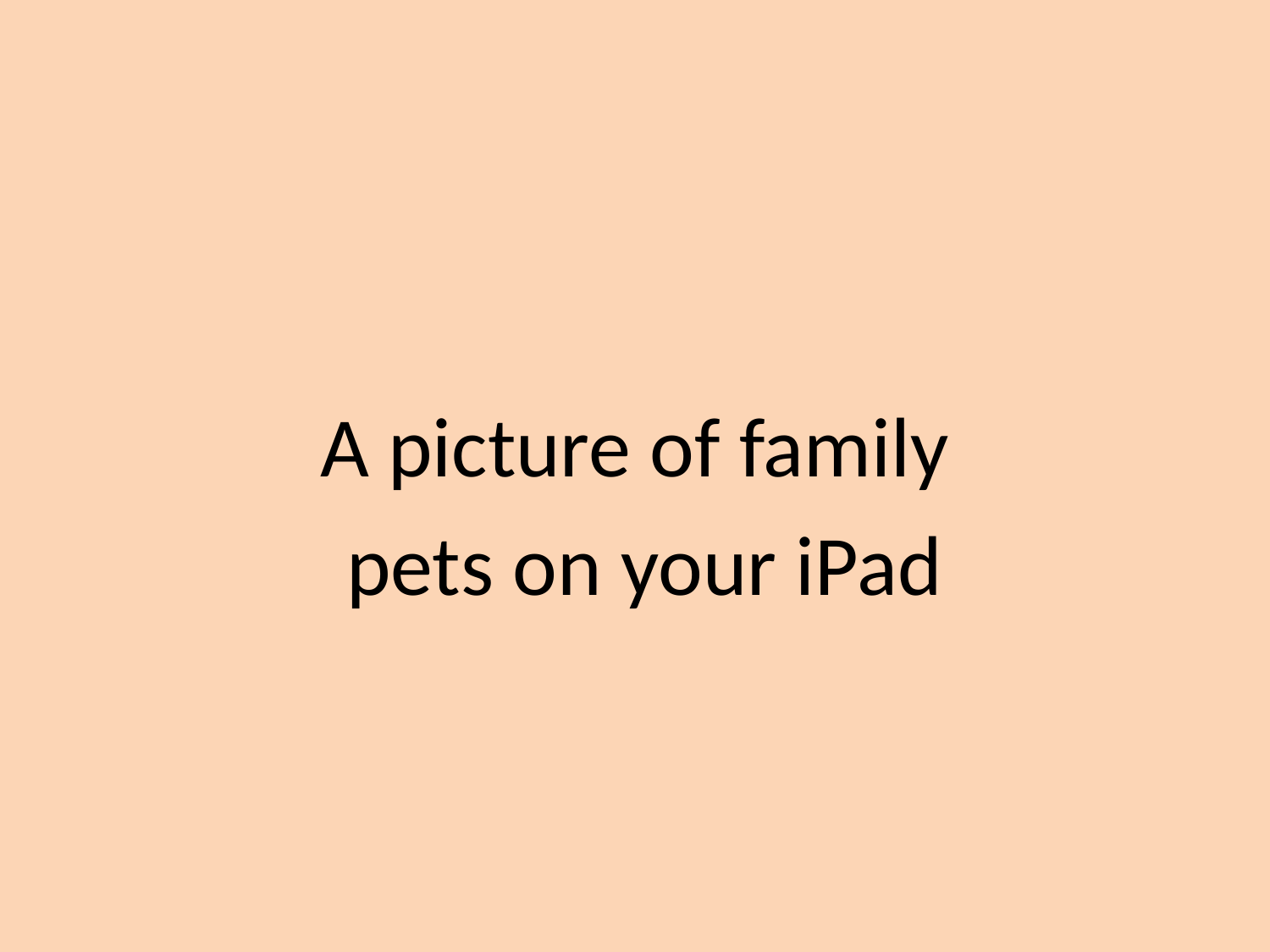

A picture of family
 pets on your iPad